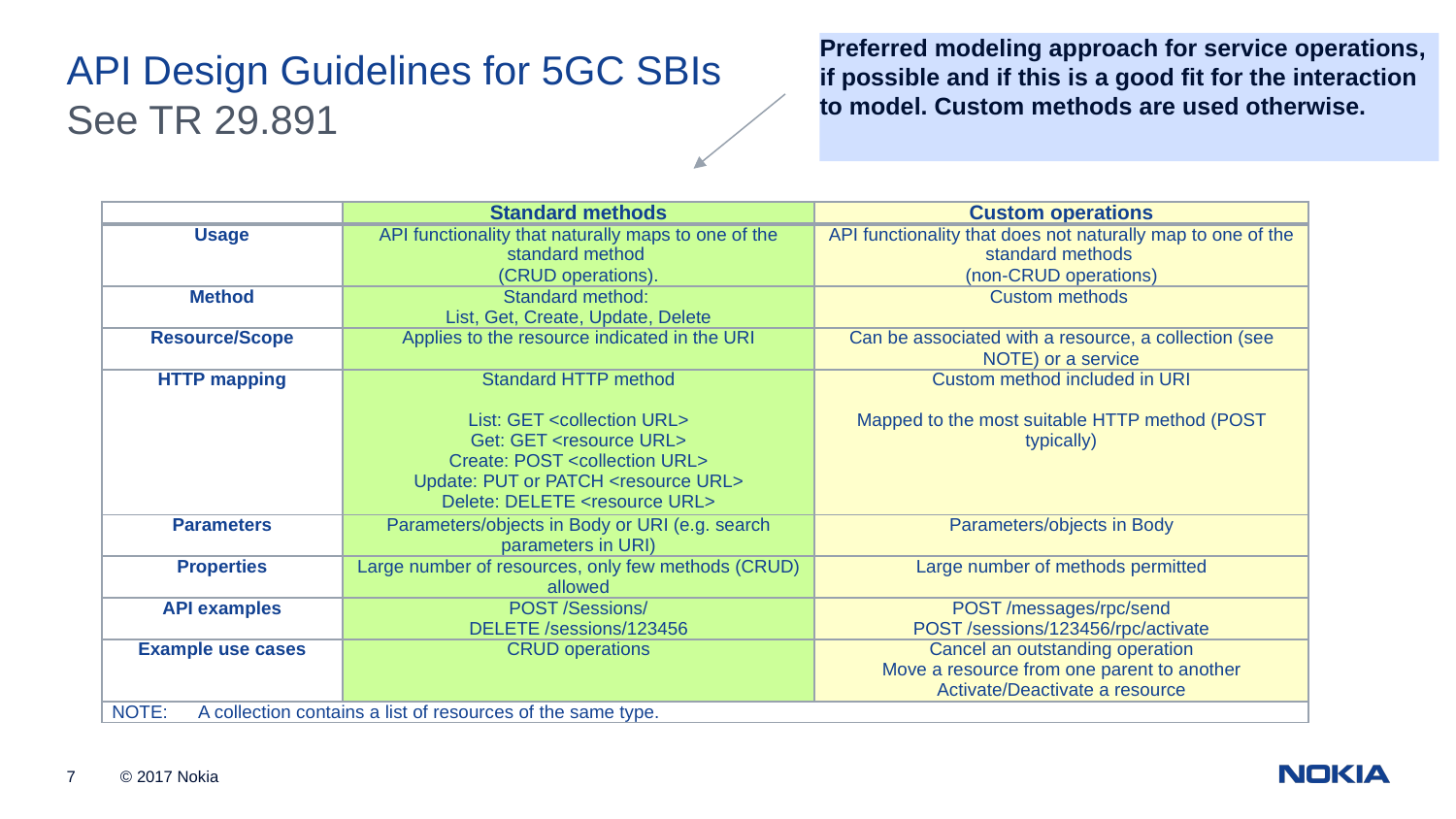

Preferred modeling approach for service operations, if possible and if this is a good fit for the interaction to model. Custom methods are used otherwise.

API Design Guidelines for 5GC SBIs
See TR 29.891
|  | Standard methods | Custom operations |
| --- | --- | --- |
| Usage | API functionality that naturally maps to one of the standard method (CRUD operations). | API functionality that does not naturally map to one of the standard methods (non-CRUD operations) |
| Method | Standard method: List, Get, Create, Update, Delete | Custom methods |
| Resource/Scope | Applies to the resource indicated in the URI | Can be associated with a resource, a collection (see NOTE) or a service |
| HTTP mapping | Standard HTTP method   List: GET <collection URL> Get: GET <resource URL> Create: POST <collection URL> Update: PUT or PATCH <resource URL> Delete: DELETE <resource URL> | Custom method included in URI   Mapped to the most suitable HTTP method (POST typically) |
| Parameters | Parameters/objects in Body or URI (e.g. search parameters in URI) | Parameters/objects in Body |
| Properties | Large number of resources, only few methods (CRUD) allowed | Large number of methods permitted |
| API examples | POST /Sessions/ DELETE /sessions/123456 | POST /messages/rpc/send POST /sessions/123456/rpc/activate |
| Example use cases | CRUD operations | Cancel an outstanding operation Move a resource from one parent to another Activate/Deactivate a resource |
| NOTE: A collection contains a list of resources of the same type. |  |  |